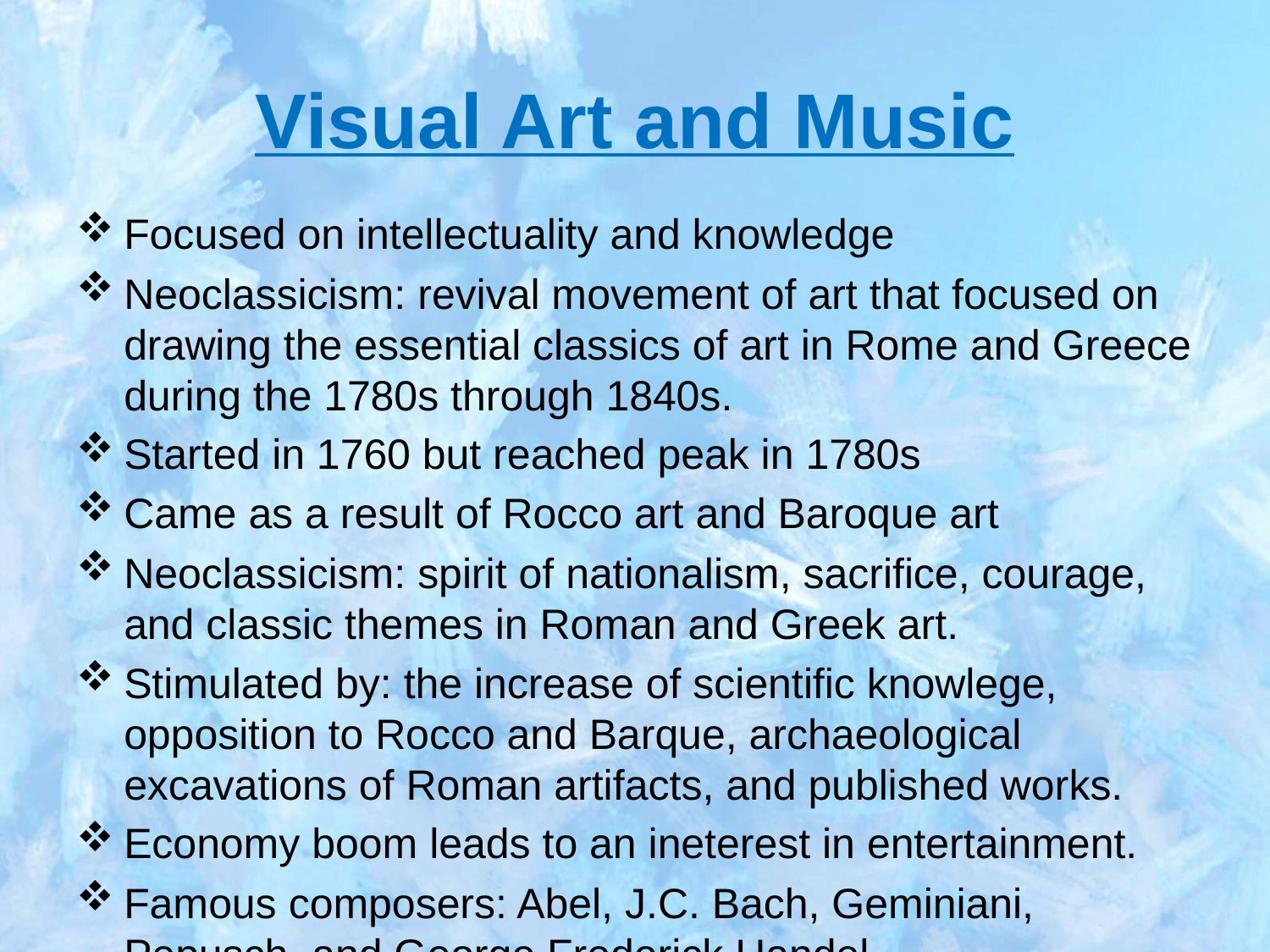

# Visual Art and Music
Focused on intellectuality and knowledge
Neoclassicism: revival movement of art that focused on drawing the essential classics of art in Rome and Greece during the 1780s through 1840s.
Started in 1760 but reached peak in 1780s
Came as a result of Rocco art and Baroque art
Neoclassicism: spirit of nationalism, sacrifice, courage, and classic themes in Roman and Greek art.
Stimulated by: the increase of scientific knowlege, opposition to Rocco and Barque, archaeological excavations of Roman artifacts, and published works.
Economy boom leads to an ineterest in entertainment.
Famous composers: Abel, J.C. Bach, Geminiani, Pepusch, and George Frederick Handel.